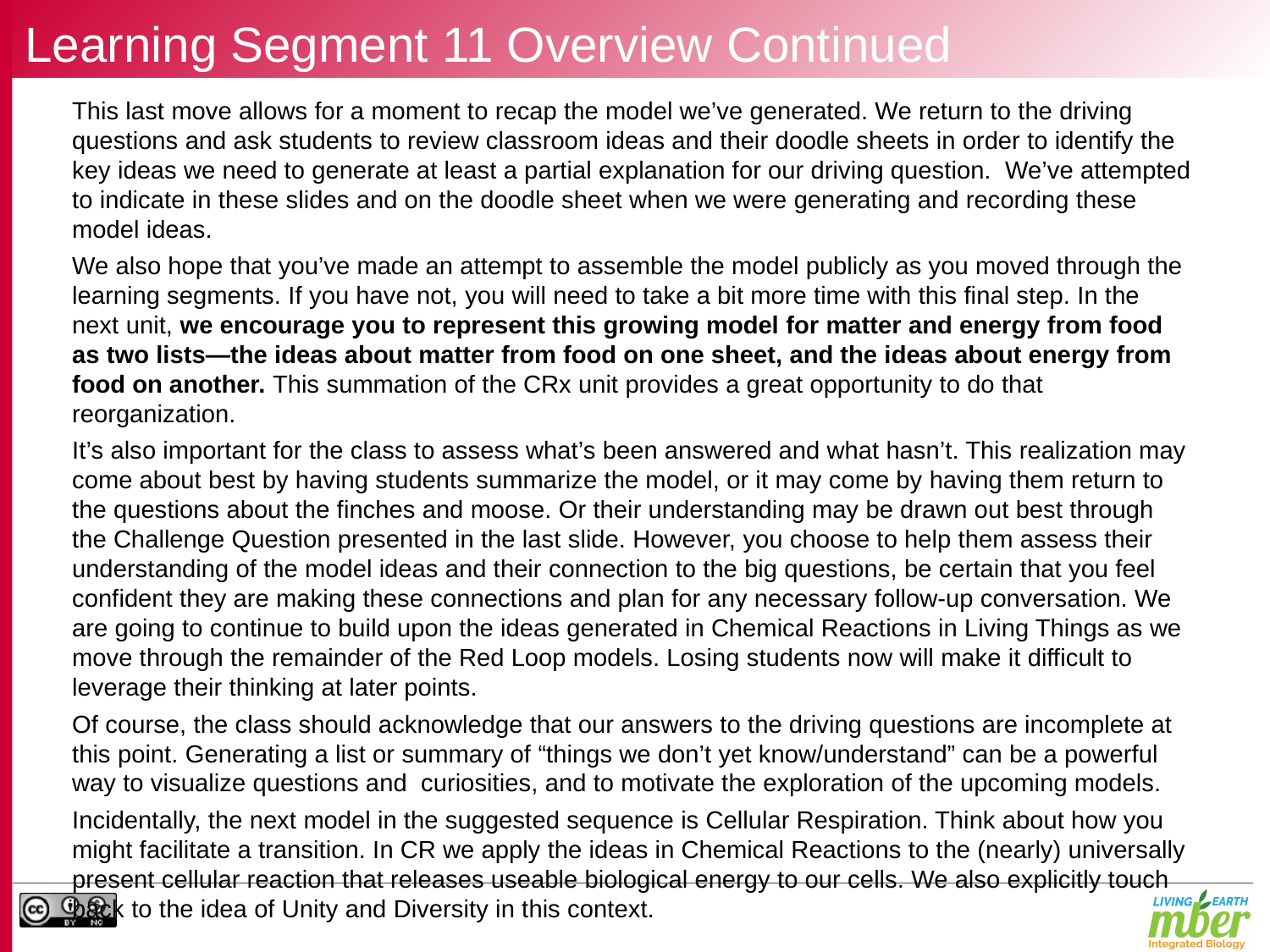

# Learning Segment 11 Overview Continued
This last move allows for a moment to recap the model we’ve generated. We return to the driving questions and ask students to review classroom ideas and their doodle sheets in order to identify the key ideas we need to generate at least a partial explanation for our driving question.  We’ve attempted to indicate in these slides and on the doodle sheet when we were generating and recording these model ideas.
We also hope that you’ve made an attempt to assemble the model publicly as you moved through the learning segments. If you have not, you will need to take a bit more time with this final step. In the next unit, we encourage you to represent this growing model for matter and energy from food as two lists—the ideas about matter from food on one sheet, and the ideas about energy from food on another. This summation of the CRx unit provides a great opportunity to do that reorganization.
It’s also important for the class to assess what’s been answered and what hasn’t. This realization may come about best by having students summarize the model, or it may come by having them return to the questions about the finches and moose. Or their understanding may be drawn out best through the Challenge Question presented in the last slide. However, you choose to help them assess their understanding of the model ideas and their connection to the big questions, be certain that you feel confident they are making these connections and plan for any necessary follow-up conversation. We are going to continue to build upon the ideas generated in Chemical Reactions in Living Things as we move through the remainder of the Red Loop models. Losing students now will make it difficult to leverage their thinking at later points.
Of course, the class should acknowledge that our answers to the driving questions are incomplete at this point. Generating a list or summary of “things we don’t yet know/understand” can be a powerful way to visualize questions and  curiosities, and to motivate the exploration of the upcoming models.
Incidentally, the next model in the suggested sequence is Cellular Respiration. Think about how you might facilitate a transition. In CR we apply the ideas in Chemical Reactions to the (nearly) universally present cellular reaction that releases useable biological energy to our cells. We also explicitly touch back to the idea of Unity and Diversity in this context.